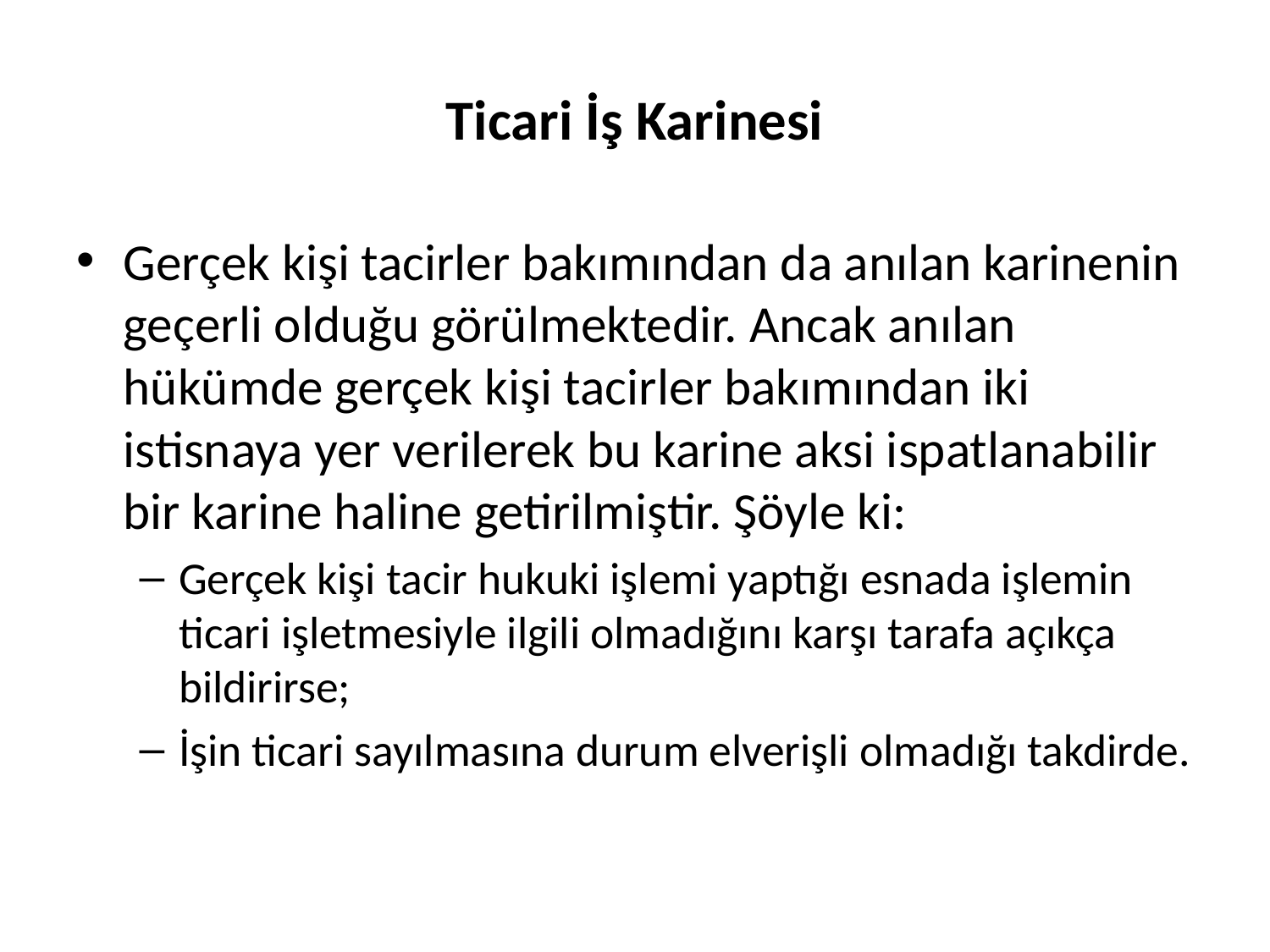

# Ticari İş Karinesi
Gerçek kişi tacirler bakımından da anılan karinenin geçerli olduğu görülmektedir. Ancak anılan hükümde gerçek kişi tacirler bakımından iki istisnaya yer verilerek bu karine aksi ispatlanabilir bir karine haline getirilmiştir. Şöyle ki:
Gerçek kişi tacir hukuki işlemi yaptığı esnada işlemin ticari işletmesiyle ilgili olmadığını karşı tarafa açıkça bildirirse;
İşin ticari sayılmasına durum elverişli olmadığı takdirde.